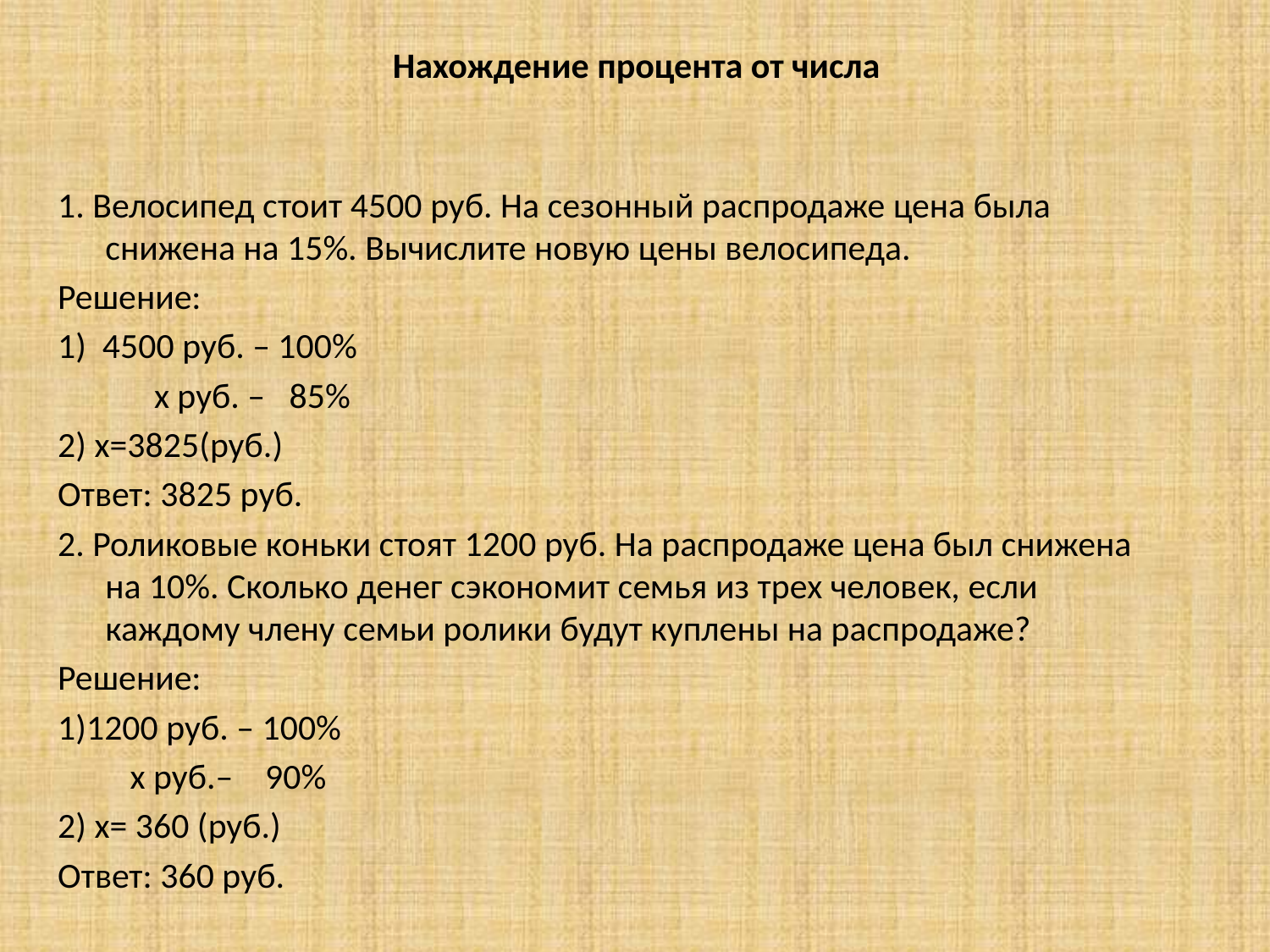

# Нахождение процента от числа
1. Велосипед стоит 4500 руб. На сезонный распродаже цена была снижена на 15%. Вычислите новую цены велосипеда.
Решение:
1)  4500 руб. – 100%
            x руб. –   85%
2) x=3825(руб.)
Ответ: 3825 руб.
2. Роликовые коньки стоят 1200 руб. На распродаже цена был снижена на 10%. Сколько денег сэкономит семья из трех человек, если каждому члену семьи ролики будут куплены на распродаже?
Решение:
1)1200 руб. – 100%
         x руб.–    90%
2) x= 360 (руб.)
Ответ: 360 руб.